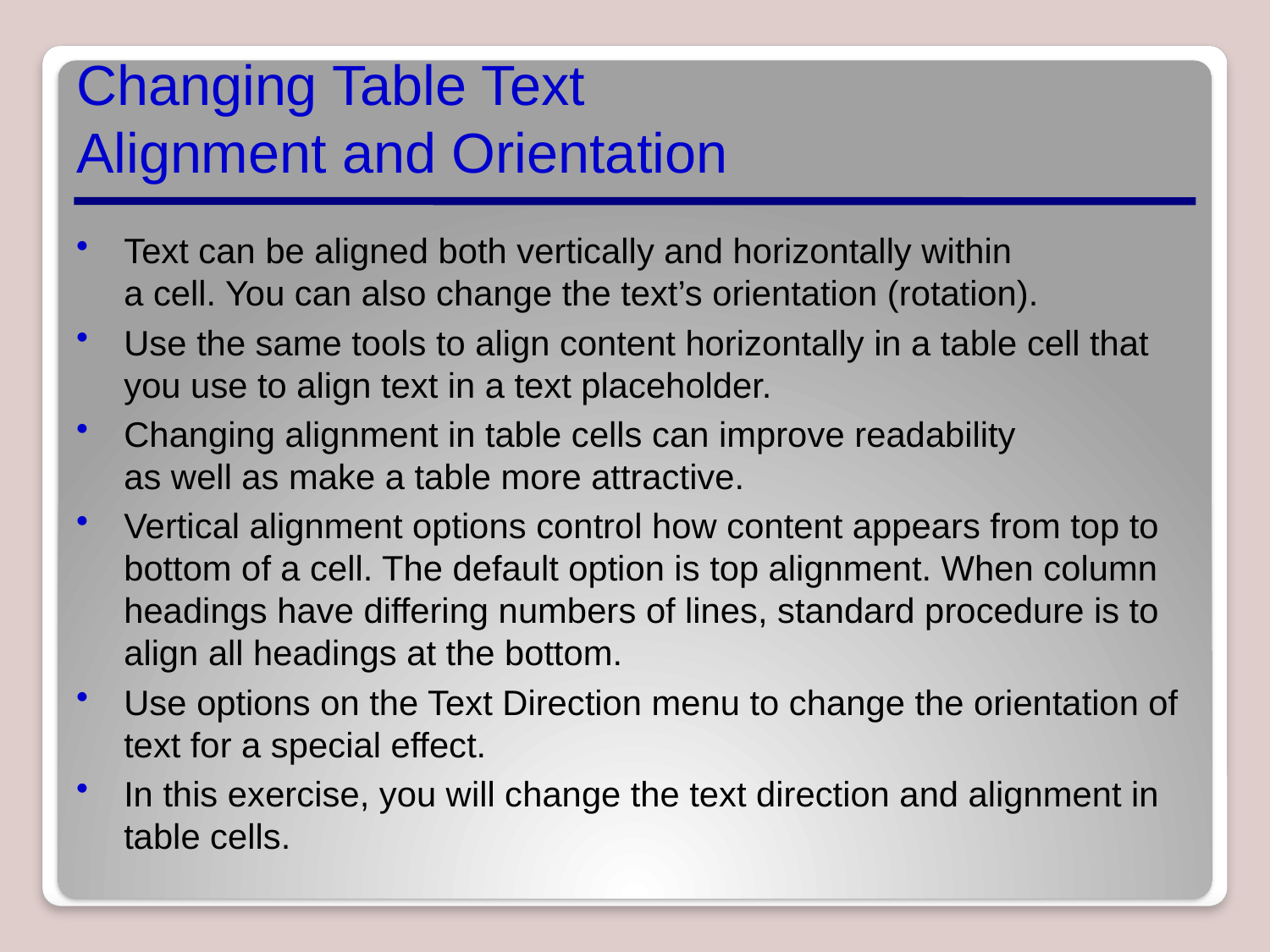

# Changing Table Text Alignment and Orientation
Text can be aligned both vertically and horizontally within
a cell. You can also change the text’s orientation (rotation).
Use the same tools to align content horizontally in a table cell that you use to align text in a text placeholder.
Changing alignment in table cells can improve readability
as well as make a table more attractive.
Vertical alignment options control how content appears from top to bottom of a cell. The default option is top alignment. When column headings have differing numbers of lines, standard procedure is to align all headings at the bottom.
Use options on the Text Direction menu to change the orientation of text for a special effect.
In this exercise, you will change the text direction and alignment in table cells.